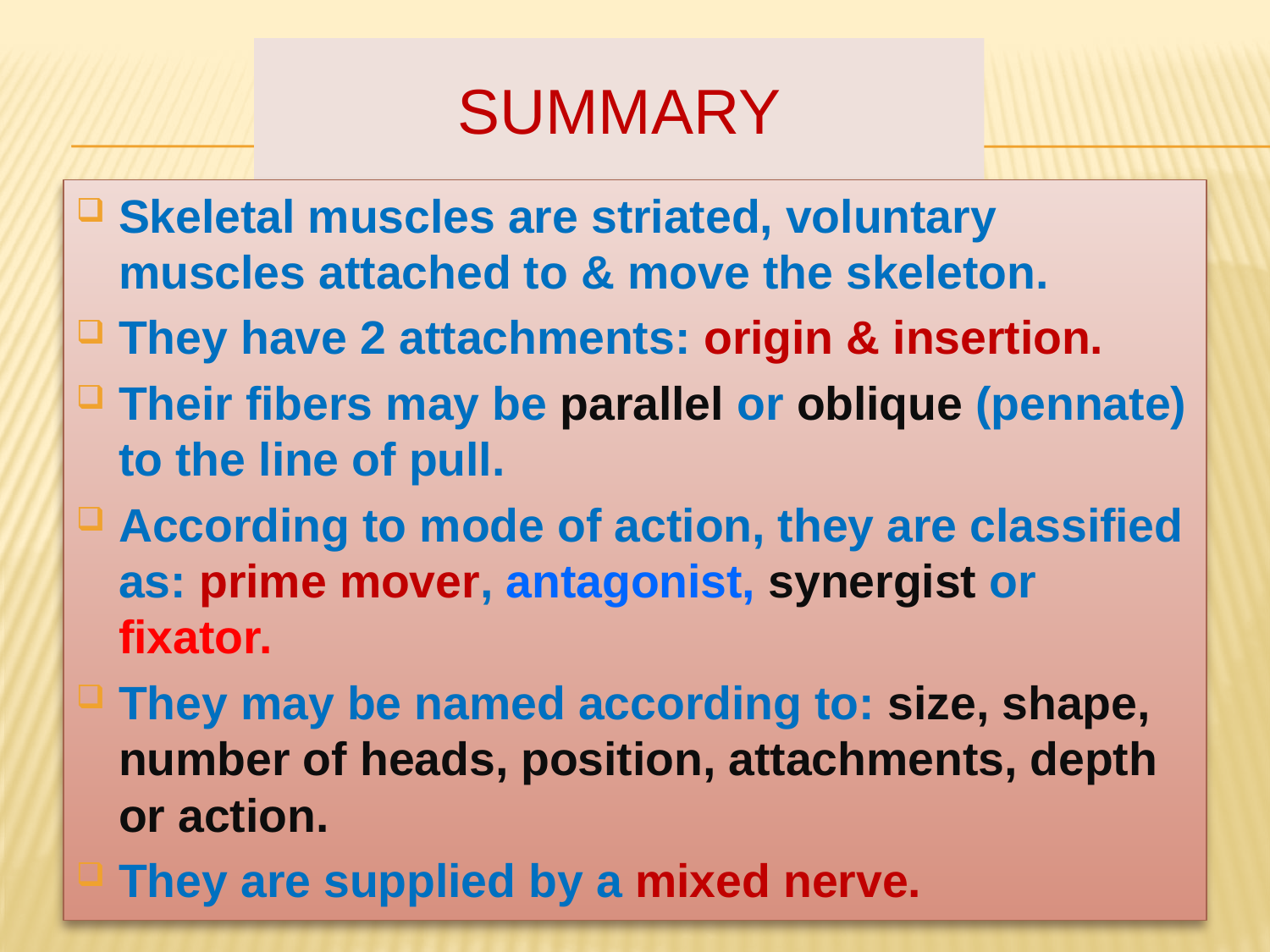

# SUMMARY
Skeletal muscles are striated, voluntary muscles attached to & move the skeleton.
They have 2 attachments: origin & insertion.
Their fibers may be parallel or oblique (pennate) to the line of pull.
According to mode of action, they are classified as: prime mover, antagonist, synergist or fixator.
They may be named according to: size, shape, number of heads, position, attachments, depth or action.
They are supplied by a mixed nerve.